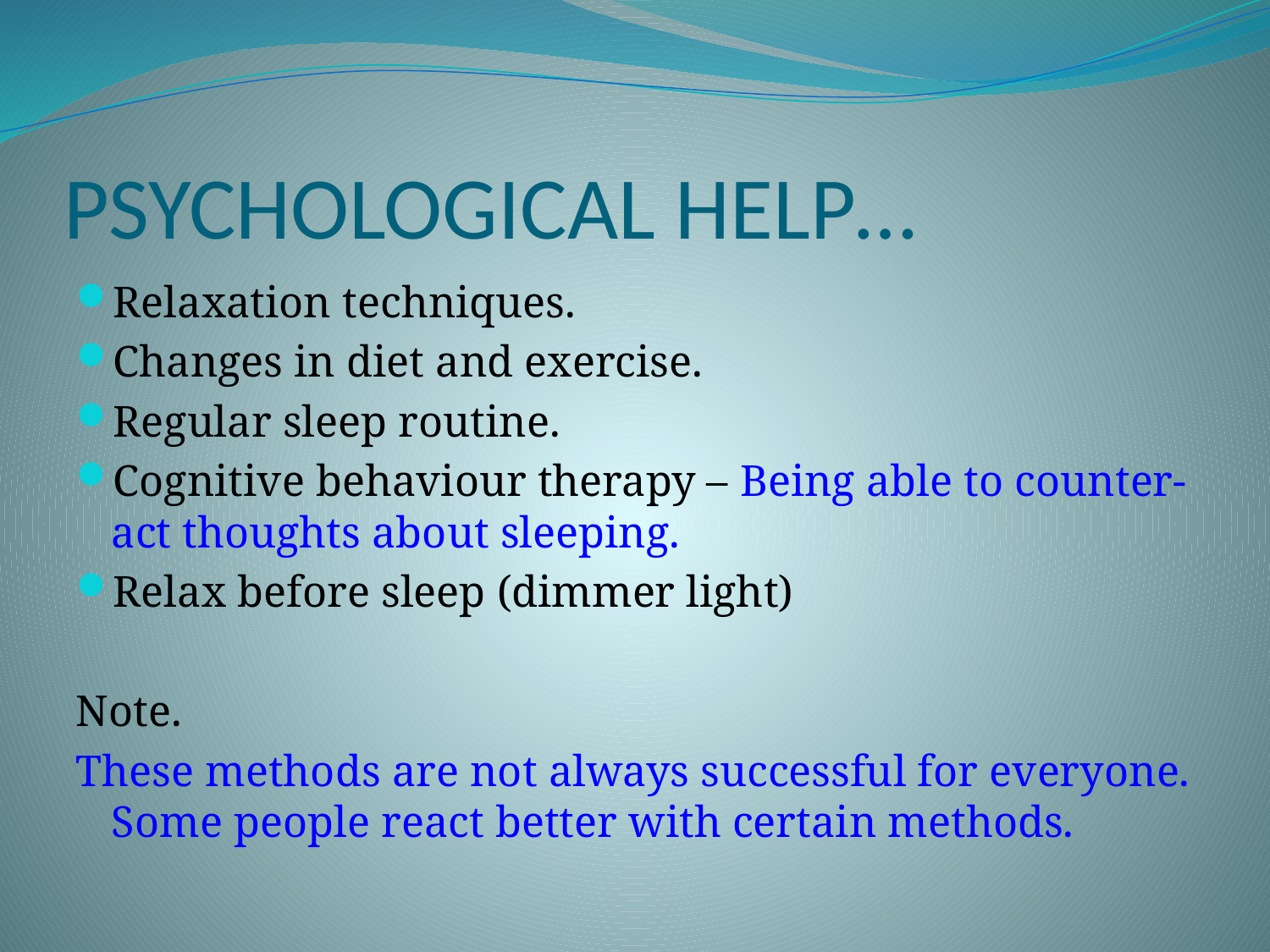

# PSYCHOLOGICAL HELP…
Relaxation techniques.
Changes in diet and exercise.
Regular sleep routine.
Cognitive behaviour therapy – Being able to counter-act thoughts about sleeping.
Relax before sleep (dimmer light)

Note.
These methods are not always successful for everyone. Some people react better with certain methods.